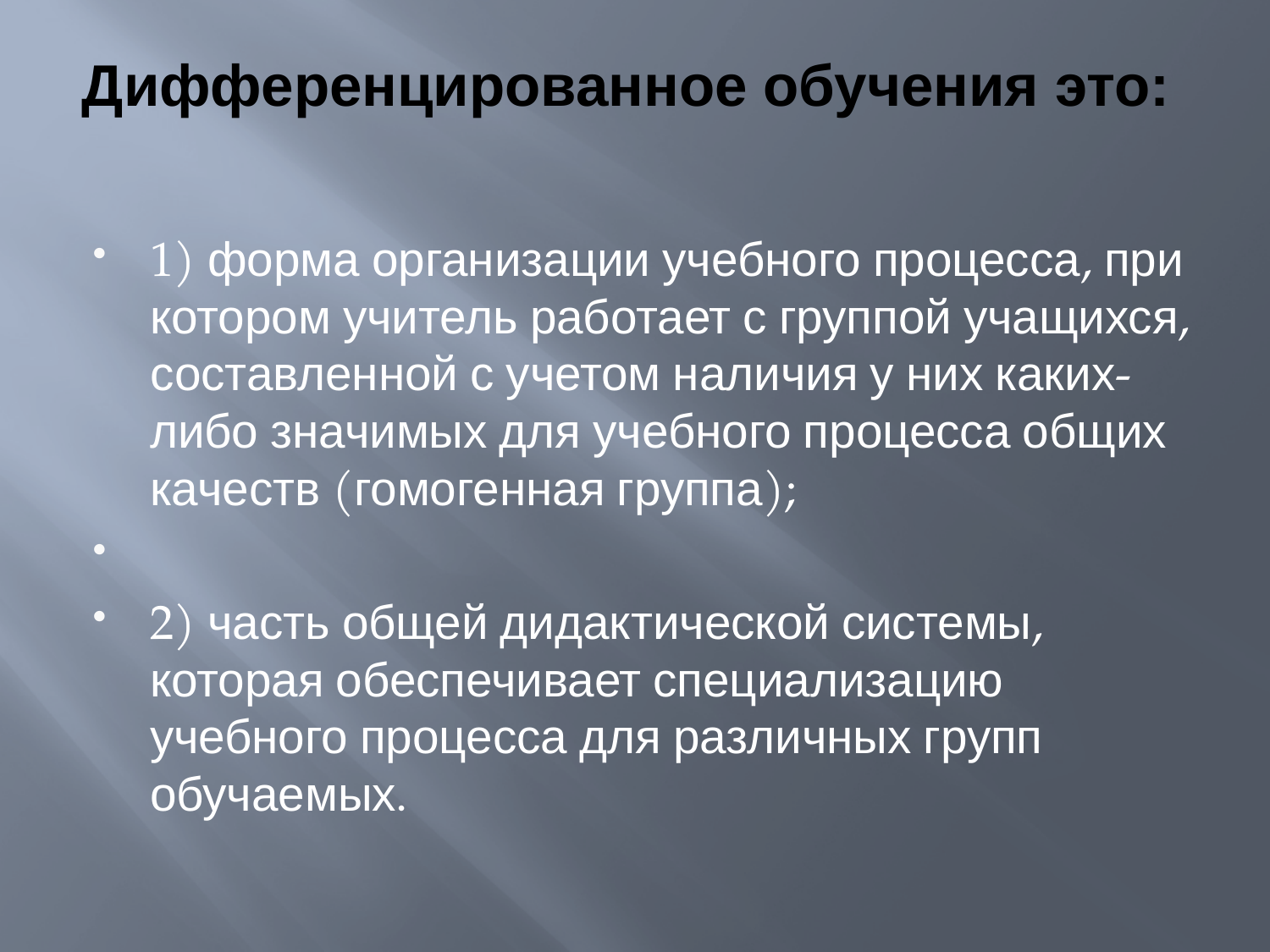

# Дифференцированное обучения это:
1) форма организации учебного процесса, при котором учитель работает с группой учащихся, составленной с учетом наличия у них каких-либо значимых для учебного процесса общих качеств (гомогенная группа);

2) часть общей дидактической системы, которая обеспечивает специализацию учебного процесса для различных групп обучаемых.